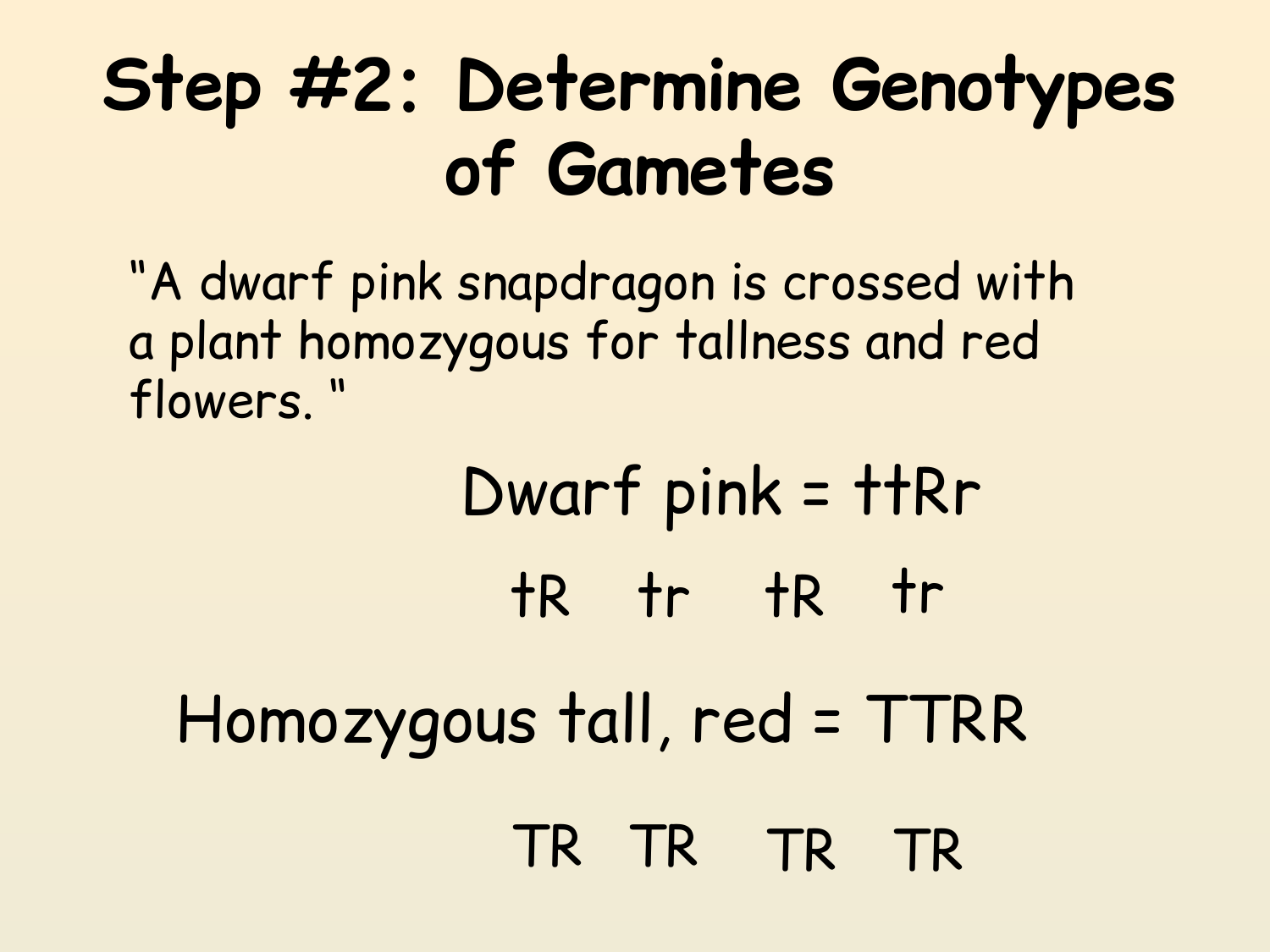

# Step #2: Determine Genotypes of Gametes
“A dwarf pink snapdragon is crossed with a plant homozygous for tallness and red flowers. “
Dwarf pink = ttRr
tr
tR
tr
tR
Homozygous tall, red = TTRR
TR
TR
TR
TR